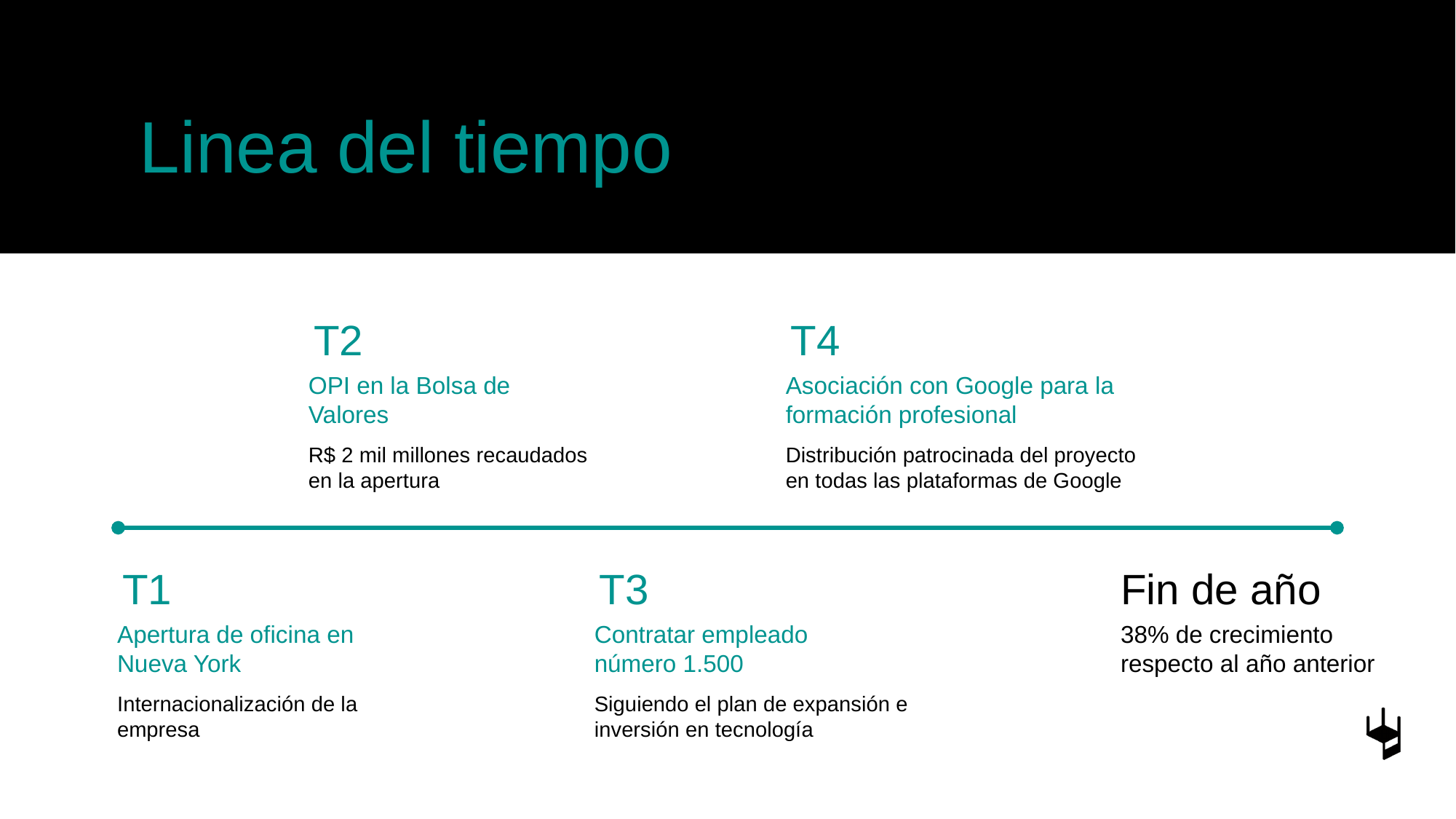

Linea del tiempo
T2
T4
Asociación con Google para la formación profesional
OPI en la Bolsa de Valores
R$ 2 mil millones recaudados en la apertura
Distribución patrocinada del proyecto en todas las plataformas de Google
T1
Fin de año
T3
38% de crecimiento respecto al año anterior
Contratar empleado número 1.500
Apertura de oficina en Nueva York
Internacionalización de la empresa
Siguiendo el plan de expansión e inversión en tecnología